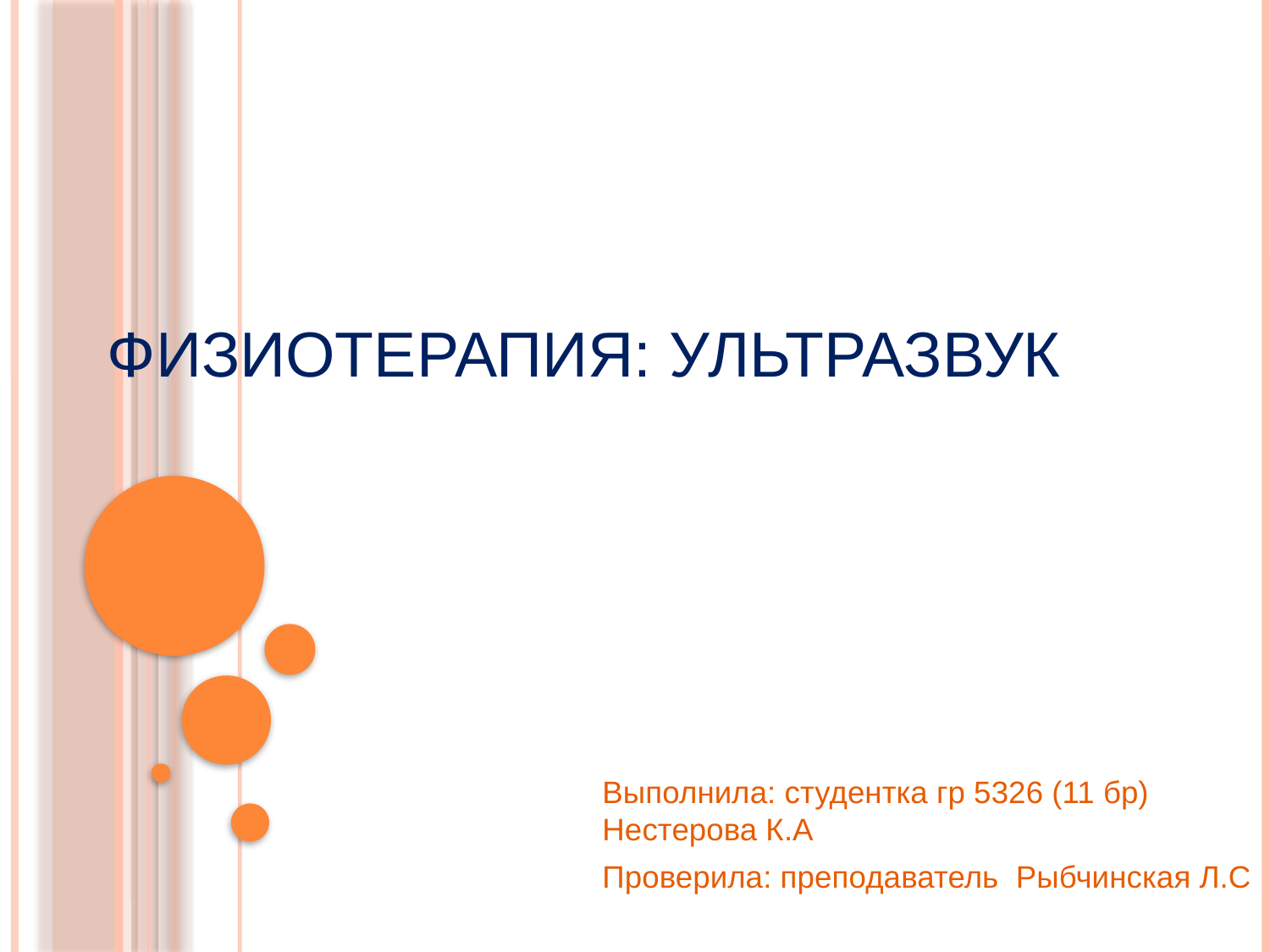

# Физиотерапия: ультразвук
Выполнила: студентка гр 5326 (11 бр) Нестерова К.А
Проверила: преподаватель  Рыбчинская Л.С